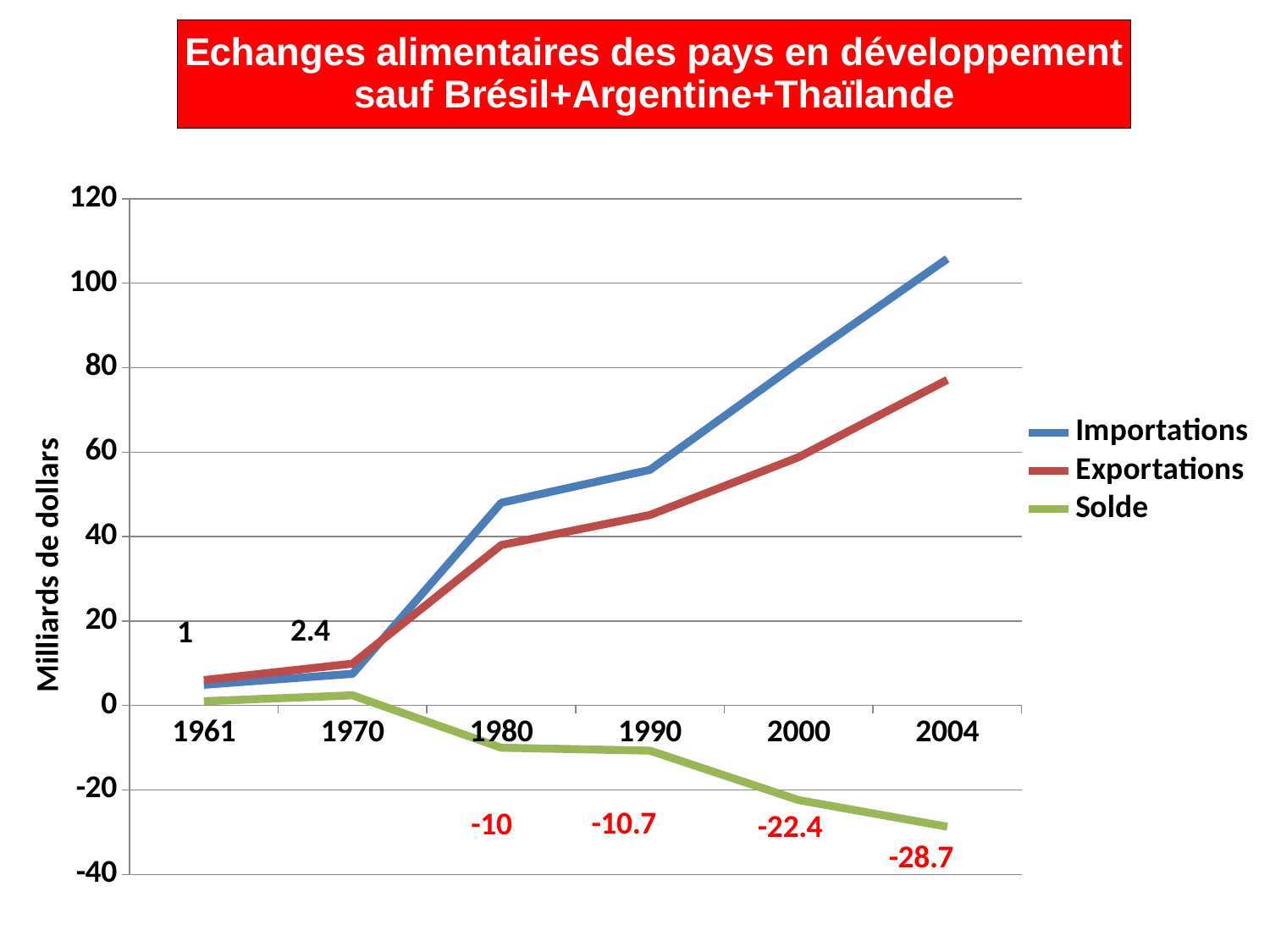

### Chart: Echanges alimentaires des pays en développement sauf Brésil+Argentine+Thaïlande

| Category | Importations | Exportations | Solde |
|---|---|---|---|
| 1961 | 4.9 | 6.0 | 1.0 |
| 1970 | 7.5 | 9.9 | 2.4 |
| 1980 | 48.0 | 38.0 | -10.0 |
| 1990 | 55.8 | 45.1 | -10.7 |
| 2000 | 81.2 | 58.8 | -22.4 |
| 2004 | 105.8 | 77.1 | -28.7 |